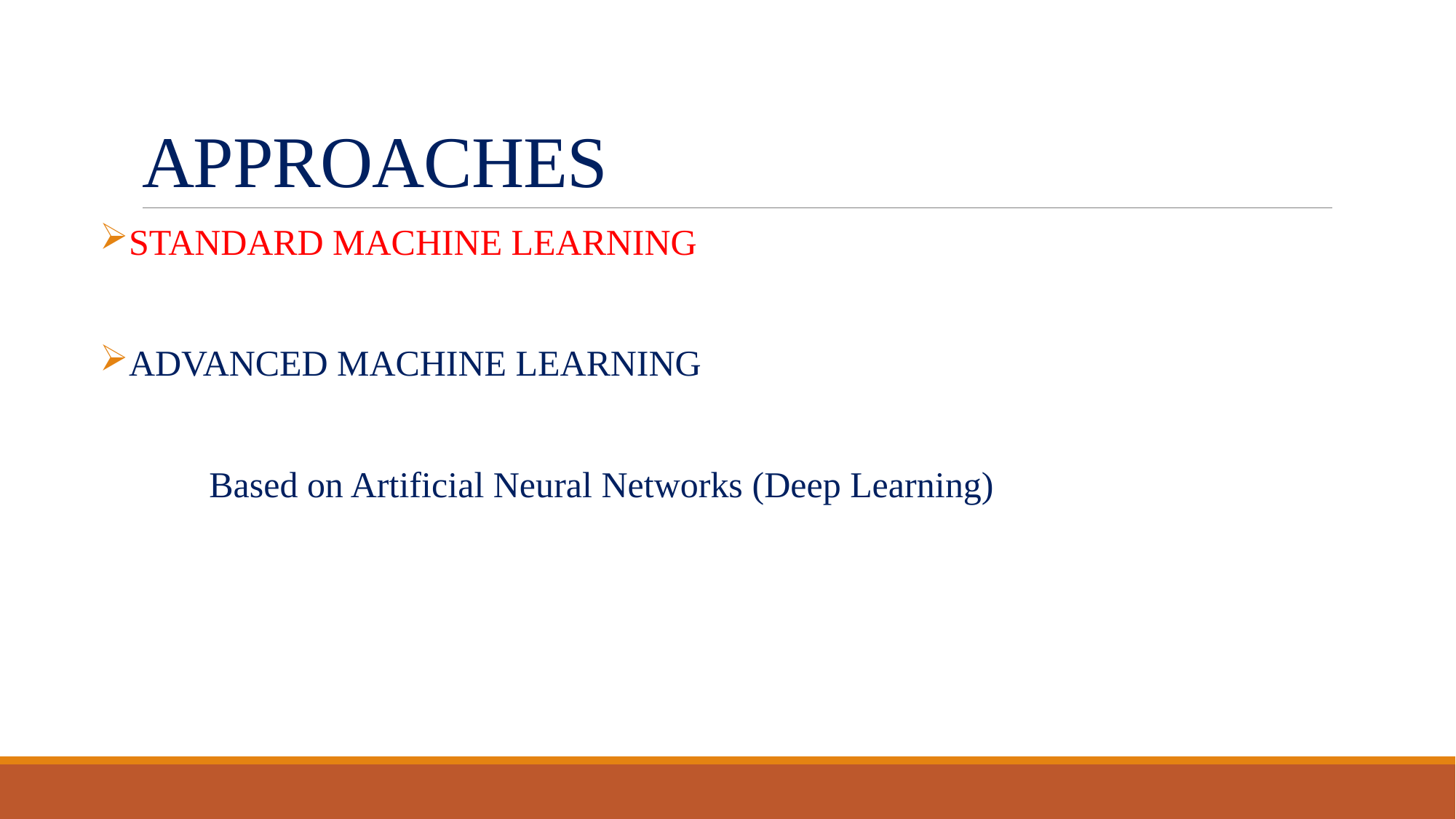

# APPROACHES
STANDARD MACHINE LEARNING
ADVANCED MACHINE LEARNING
	Based on Artificial Neural Networks (Deep Learning)